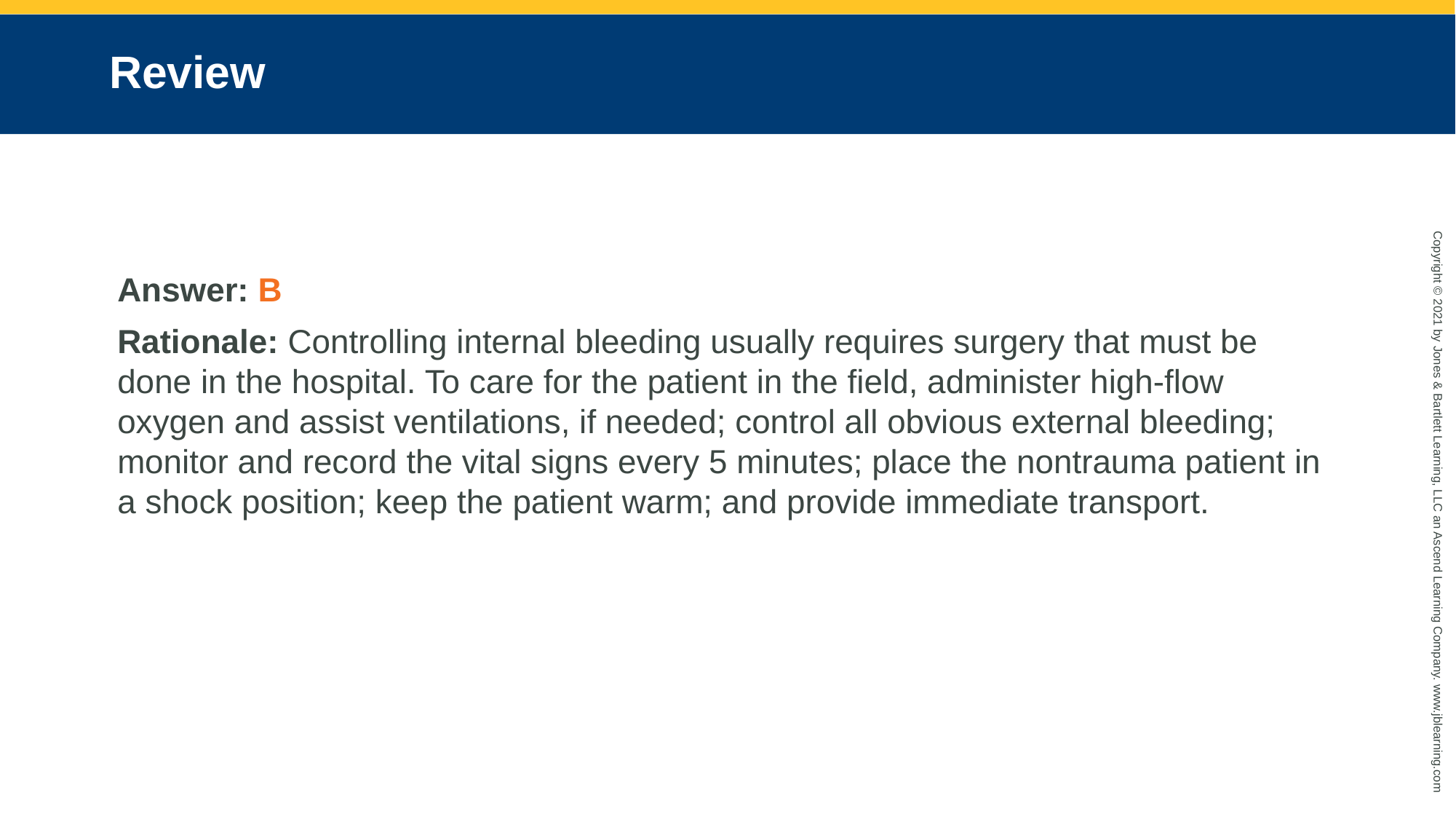

# Review
Answer: B
Rationale: Controlling internal bleeding usually requires surgery that must be done in the hospital. To care for the patient in the field, administer high-flow oxygen and assist ventilations, if needed; control all obvious external bleeding; monitor and record the vital signs every 5 minutes; place the nontrauma patient in a shock position; keep the patient warm; and provide immediate transport.